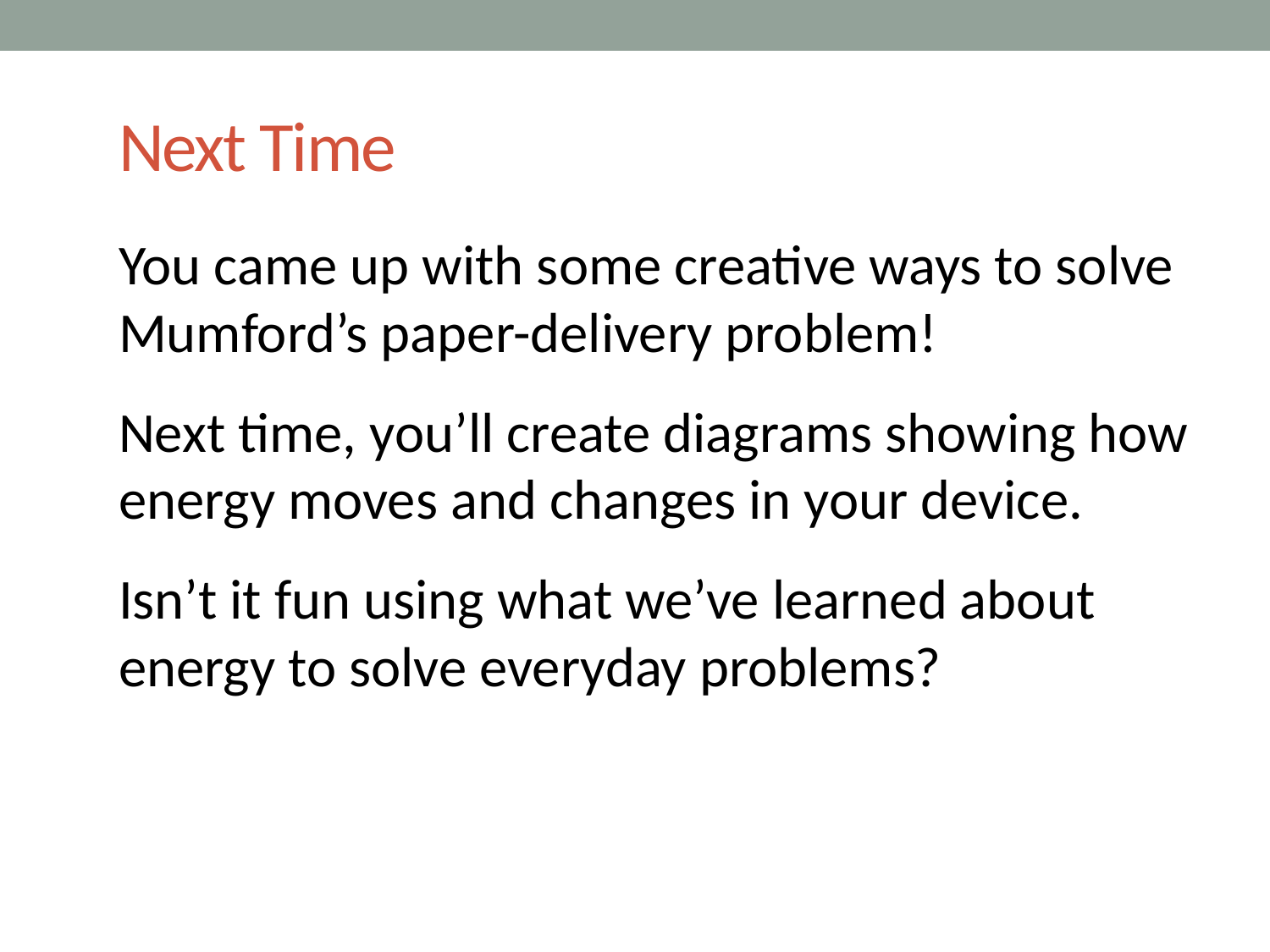

# Next Time
You came up with some creative ways to solve Mumford’s paper-delivery problem!
Next time, you’ll create diagrams showing how energy moves and changes in your device.
Isn’t it fun using what we’ve learned about energy to solve everyday problems?